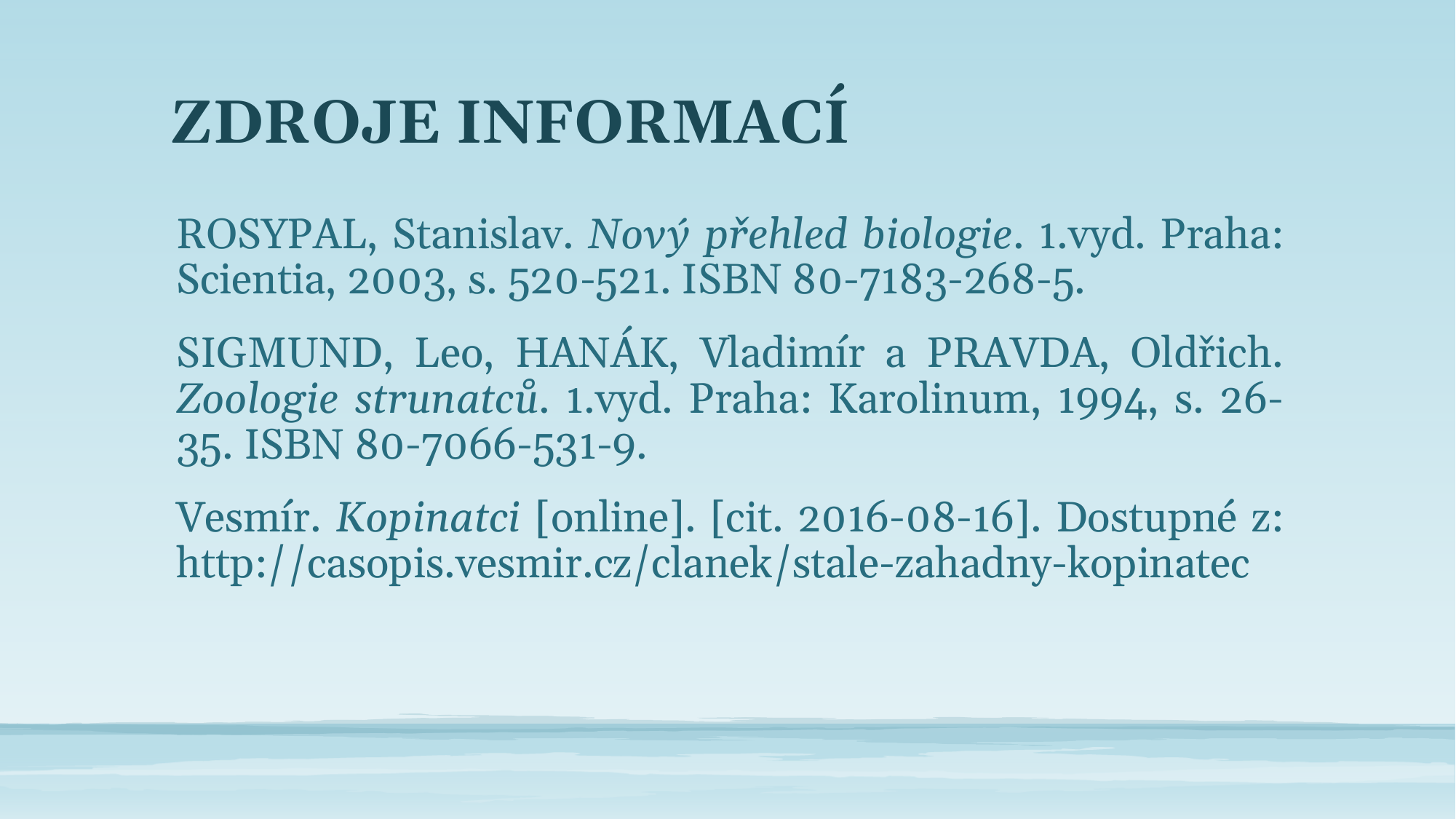

# ZDROJE INFORMACÍ
ROSYPAL, Stanislav. Nový přehled biologie. 1.vyd. Praha: Scientia, 2003, s. 520-521. ISBN 80-7183-268-5.
SIGMUND, Leo, HANÁK, Vladimír a PRAVDA, Oldřich. Zoologie strunatců. 1.vyd. Praha: Karolinum, 1994, s. 26-35. ISBN 80-7066-531-9.
Vesmír. Kopinatci [online]. [cit. 2016-08-16]. Dostupné z: http://casopis.vesmir.cz/clanek/stale-zahadny-kopinatec